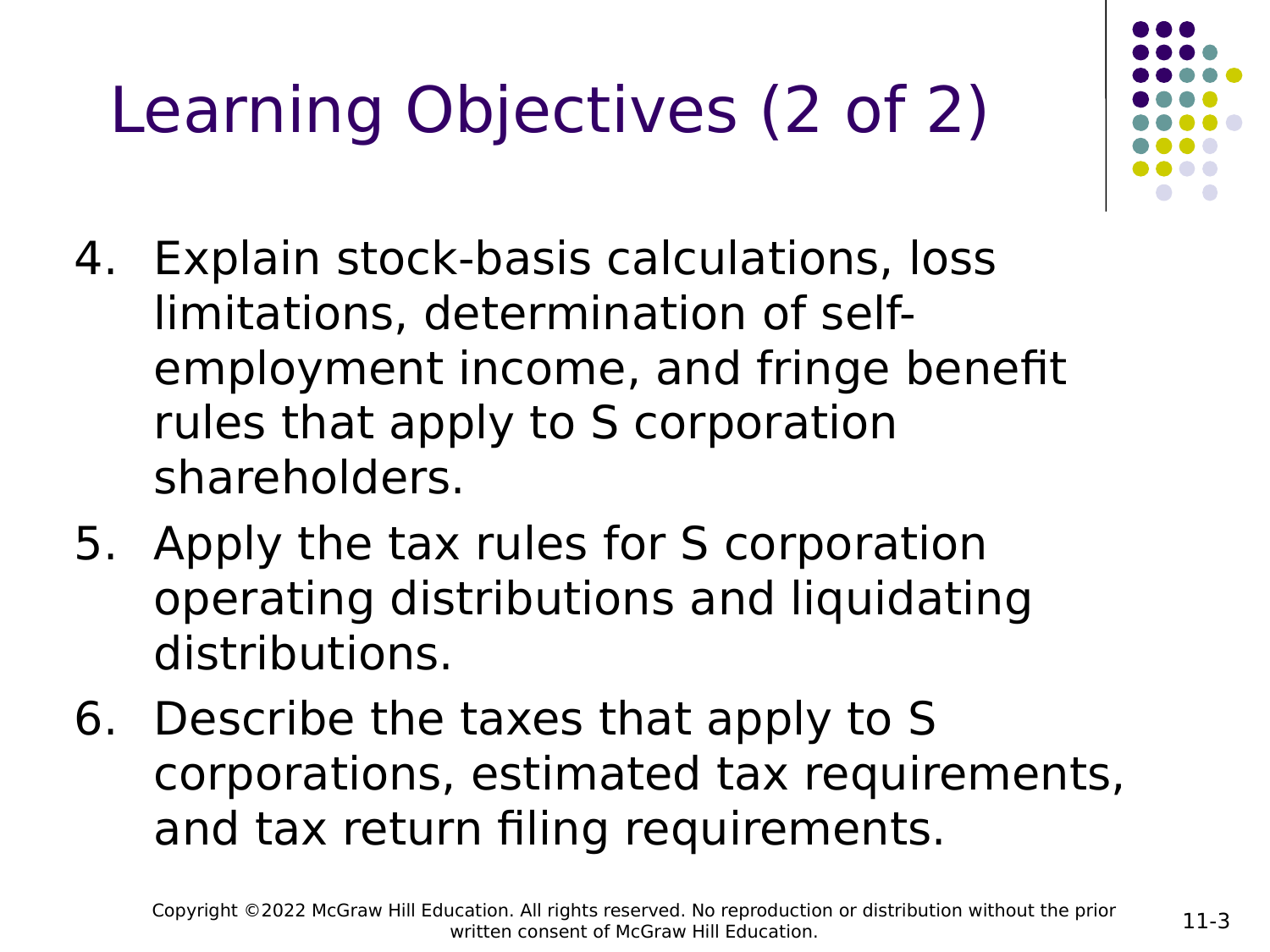

# Learning Objectives (2 of 2)
Explain stock-basis calculations, loss limitations, determination of self-employment income, and fringe benefit rules that apply to S corporation shareholders.
Apply the tax rules for S corporation operating distributions and liquidating distributions.
Describe the taxes that apply to S corporations, estimated tax requirements, and tax return filing requirements.